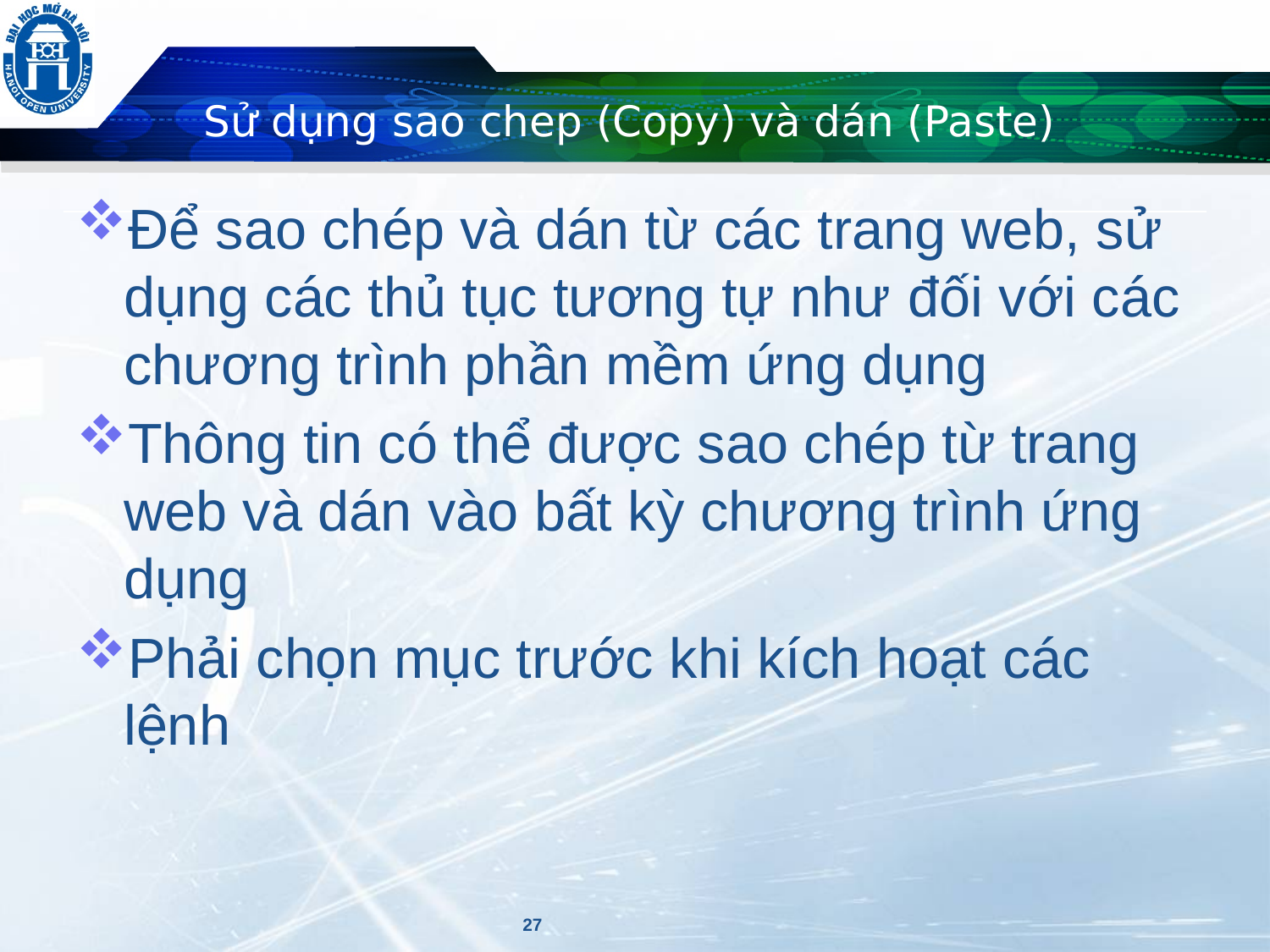

# Sử dụng sao chep (Copy) và dán (Paste)
Để sao chép và dán từ các trang web, sử dụng các thủ tục tương tự như đối với các chương trình phần mềm ứng dụng
Thông tin có thể được sao chép từ trang web và dán vào bất kỳ chương trình ứng dụng
Phải chọn mục trước khi kích hoạt các lệnh
27